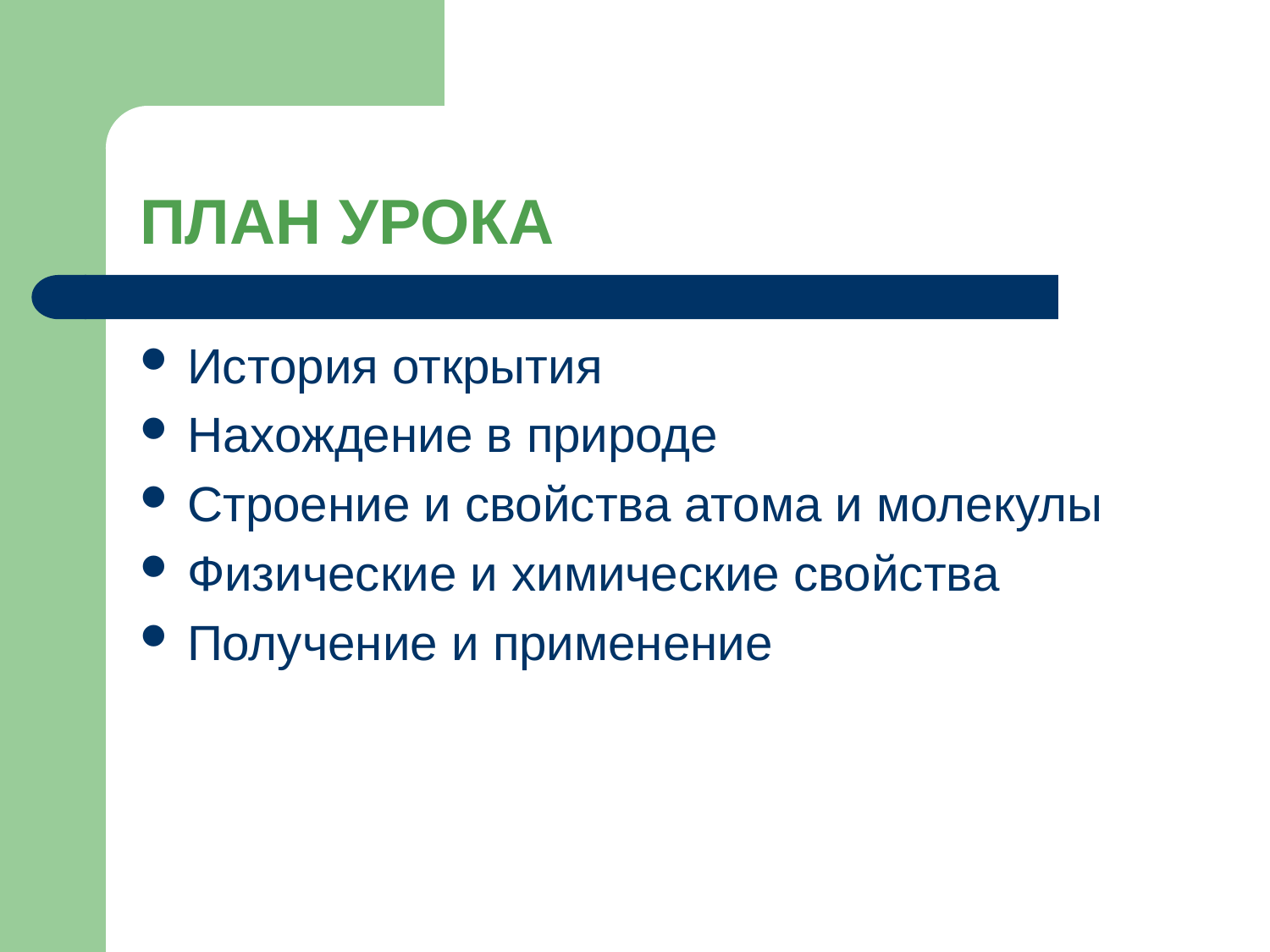

# ПЛАН УРОКА
История открытия
Нахождение в природе
Строение и свойства атома и молекулы
Физические и химические свойства
Получение и применение